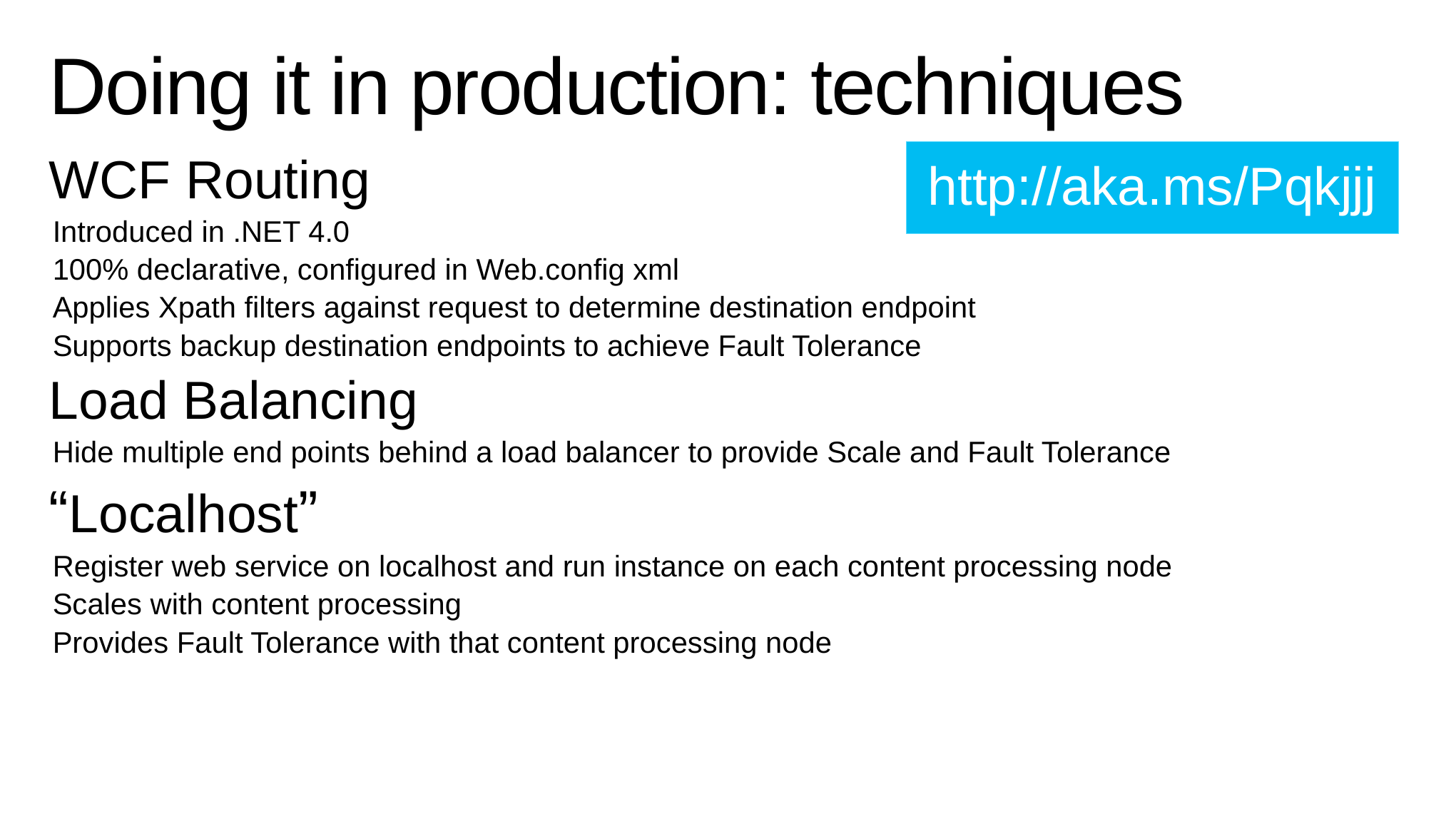

# Doing it in production: techniques
http://aka.ms/Pqkjjj
WCF Routing
Introduced in .NET 4.0
100% declarative, configured in Web.config xml
Applies Xpath filters against request to determine destination endpoint
Supports backup destination endpoints to achieve Fault Tolerance
Load Balancing
Hide multiple end points behind a load balancer to provide Scale and Fault Tolerance
“Localhost”
Register web service on localhost and run instance on each content processing node
Scales with content processing
Provides Fault Tolerance with that content processing node